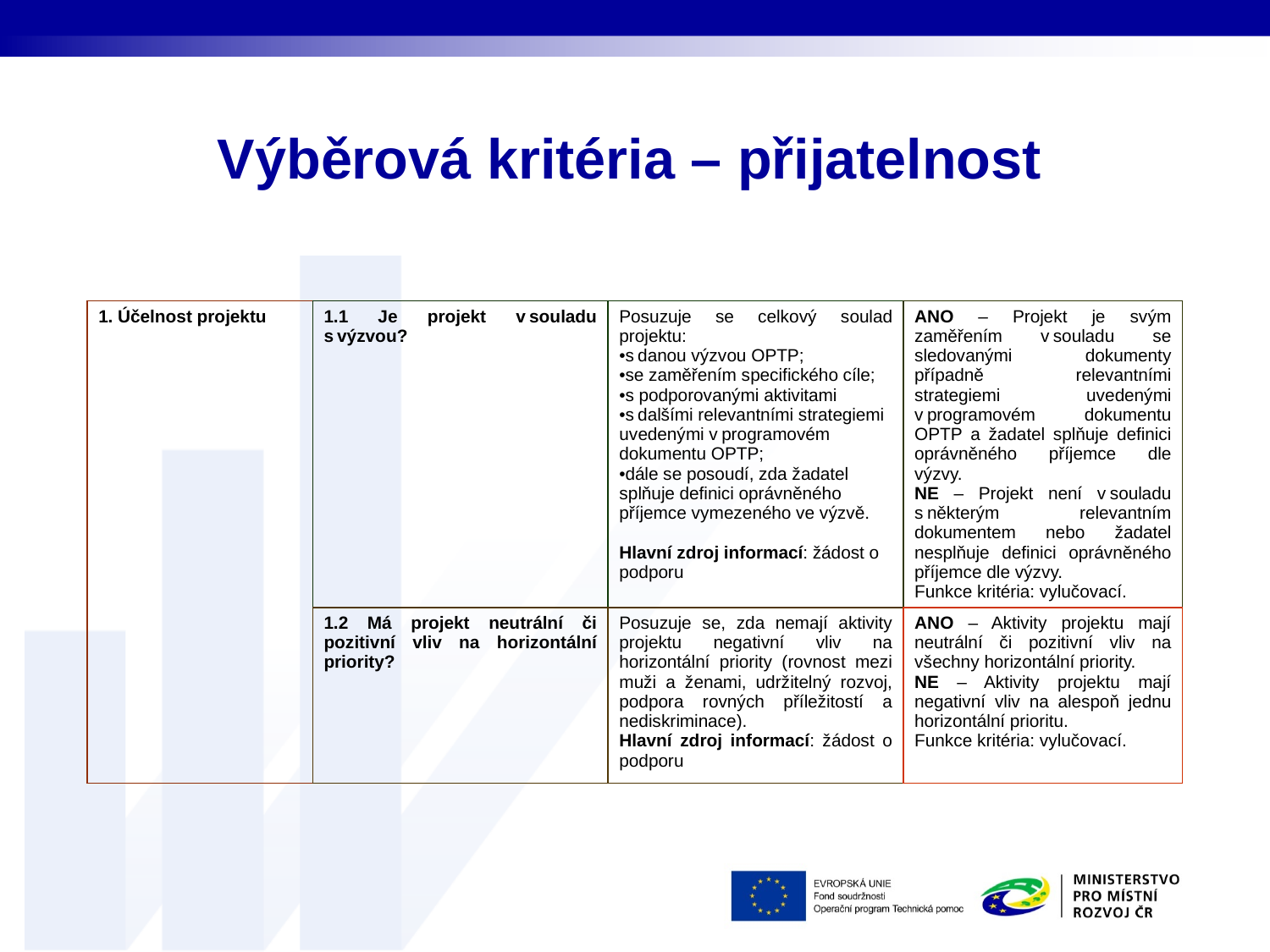

# Výběrová kritéria – přijatelnost
| 1. Účelnost projektu | 1.1 Je projekt v souladu s výzvou? | Posuzuje se celkový soulad projektu:   s danou výzvou OPTP;  se zaměřením specifického cíle;  s podporovanými aktivitami  s dalšími relevantními strategiemi uvedenými v programovém dokumentu OPTP;   dále se posoudí, zda žadatel splňuje definici oprávněného příjemce vymezeného ve výzvě.     Hlavní zdroj informací: žádost o podporu | ANO – Projekt je svým zaměřením v souladu se sledovanými dokumenty případně relevantními strategiemi uvedenými v programovém dokumentu OPTP a žadatel splňuje definici oprávněného příjemce dle výzvy.   NE – Projekt není v souladu s některým relevantním dokumentem nebo žadatel nesplňuje definici oprávněného příjemce dle výzvy.   Funkce kritéria: vylučovací. |
| --- | --- | --- | --- |
|  | 1.2 Má projekt neutrální či pozitivní vliv na horizontální priority? | Posuzuje se, zda nemají aktivity projektu negativní vliv na horizontální priority (rovnost mezi muži a ženami, udržitelný rozvoj, podpora rovných příležitostí a nediskriminace).   Hlavní zdroj informací: žádost o podporu | ANO – Aktivity projektu mají neutrální či pozitivní vliv na všechny horizontální priority.  NE – Aktivity projektu mají negativní vliv na alespoň jednu horizontální prioritu.   Funkce kritéria: vylučovací. |